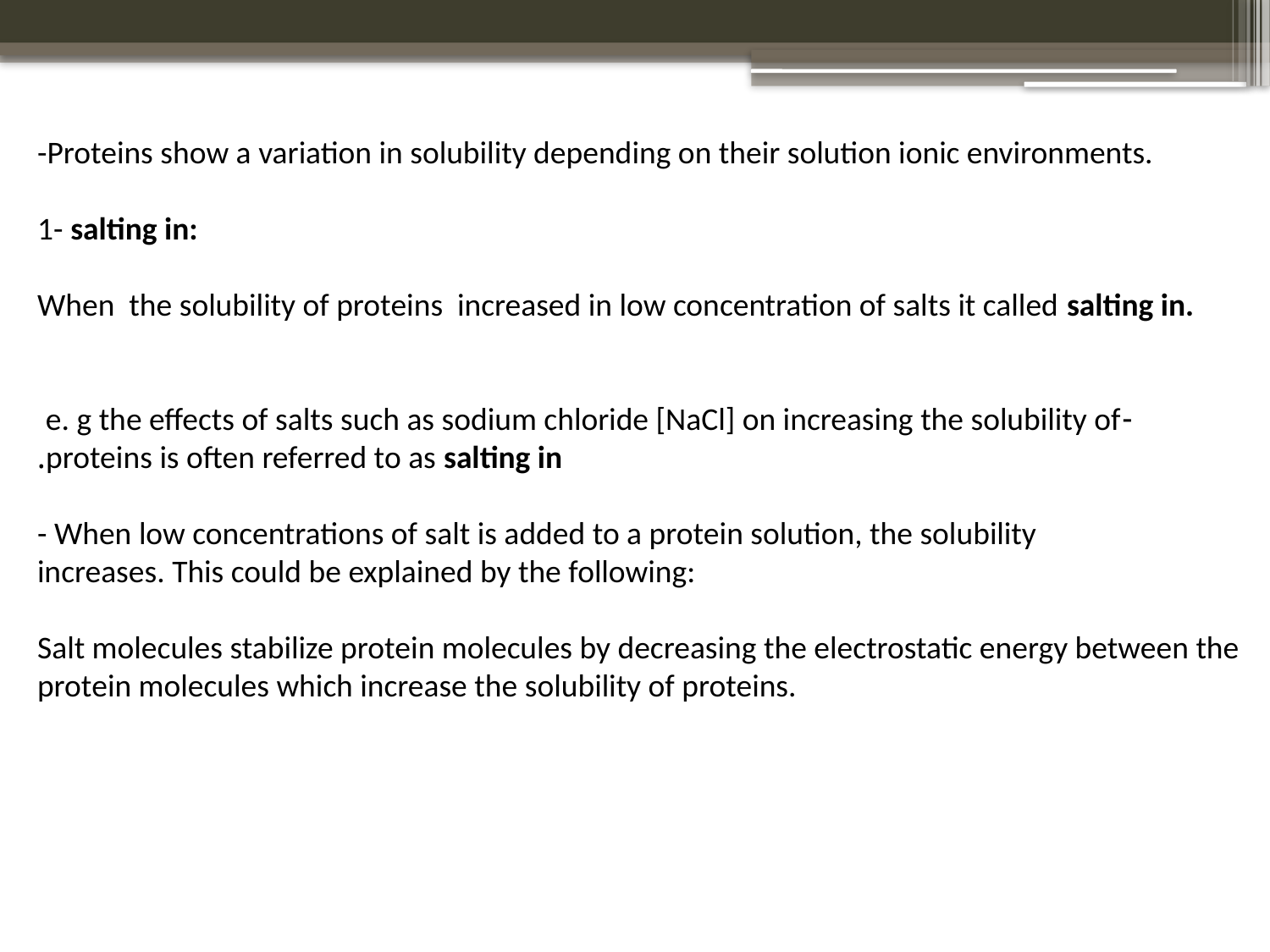

-Proteins show a variation in solubility depending on their solution ionic environments.

1- salting in:

When  the solubility of proteins  increased in low concentration of salts it called salting in.

-e. g the effects of salts such as sodium chloride [NaCl] on increasing the solubility of
proteins is often referred to as salting in.

- When low concentrations of salt is added to a protein solution, the solubility
increases. This could be explained by the following:

Salt molecules stabilize protein molecules by decreasing the electrostatic energy between the protein molecules which increase the solubility of proteins.